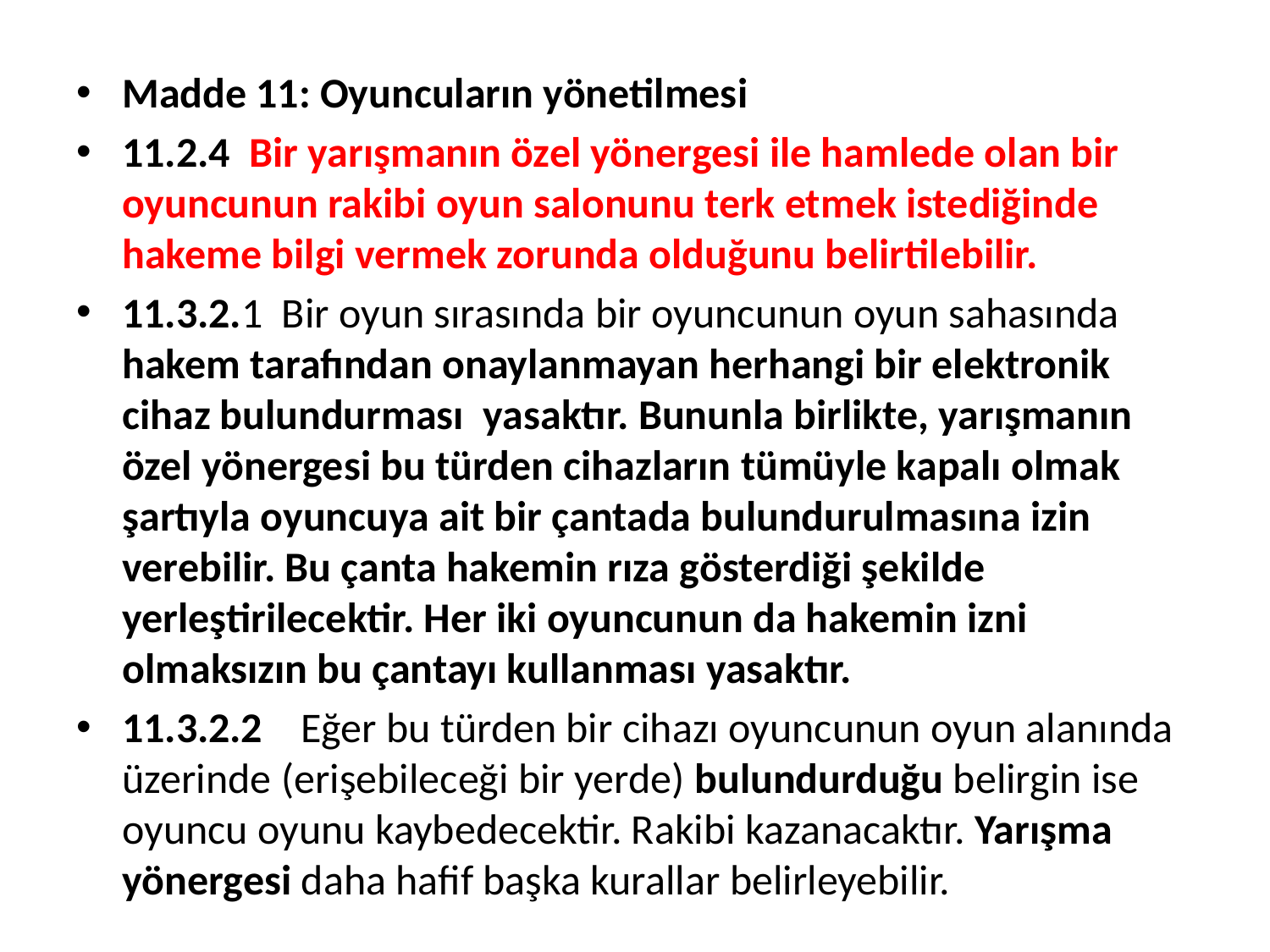

Madde 11: Oyuncuların yönetilmesi
11.2.4  Bir yarışmanın özel yönergesi ile hamlede olan bir oyuncunun rakibi oyun salonunu terk etmek istediğinde hakeme bilgi vermek zorunda olduğunu belirtilebilir.
11.3.2.1  Bir oyun sırasında bir oyuncunun oyun sahasında hakem tarafından onaylanmayan herhangi bir elektronik cihaz bulundurması  yasaktır. Bununla birlikte, yarışmanın özel yönergesi bu türden cihazların tümüyle kapalı olmak şartıyla oyuncuya ait bir çantada bulundurulmasına izin verebilir. Bu çanta hakemin rıza gösterdiği şekilde yerleştirilecektir. Her iki oyuncunun da hakemin izni olmaksızın bu çantayı kullanması yasaktır.
11.3.2.2    Eğer bu türden bir cihazı oyuncunun oyun alanında üzerinde (erişebileceği bir yerde) bulundurduğu belirgin ise oyuncu oyunu kaybedecektir. Rakibi kazanacaktır. Yarışma yönergesi daha hafif başka kurallar belirleyebilir.